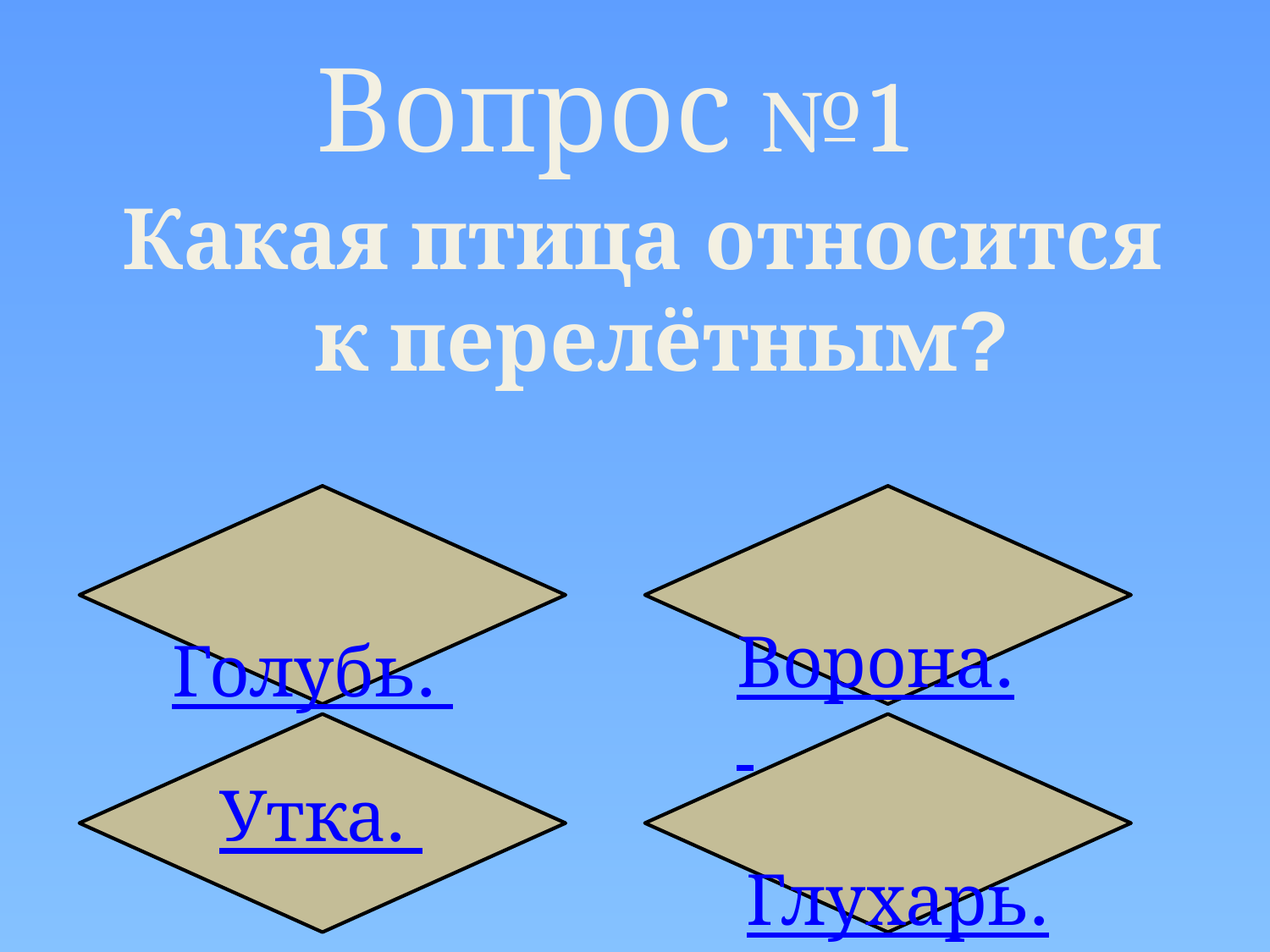

Вопрос №1
Какая птица относится к перелётным?

 Ворона.
 Голубь.

 Утка.
 Глухарь.